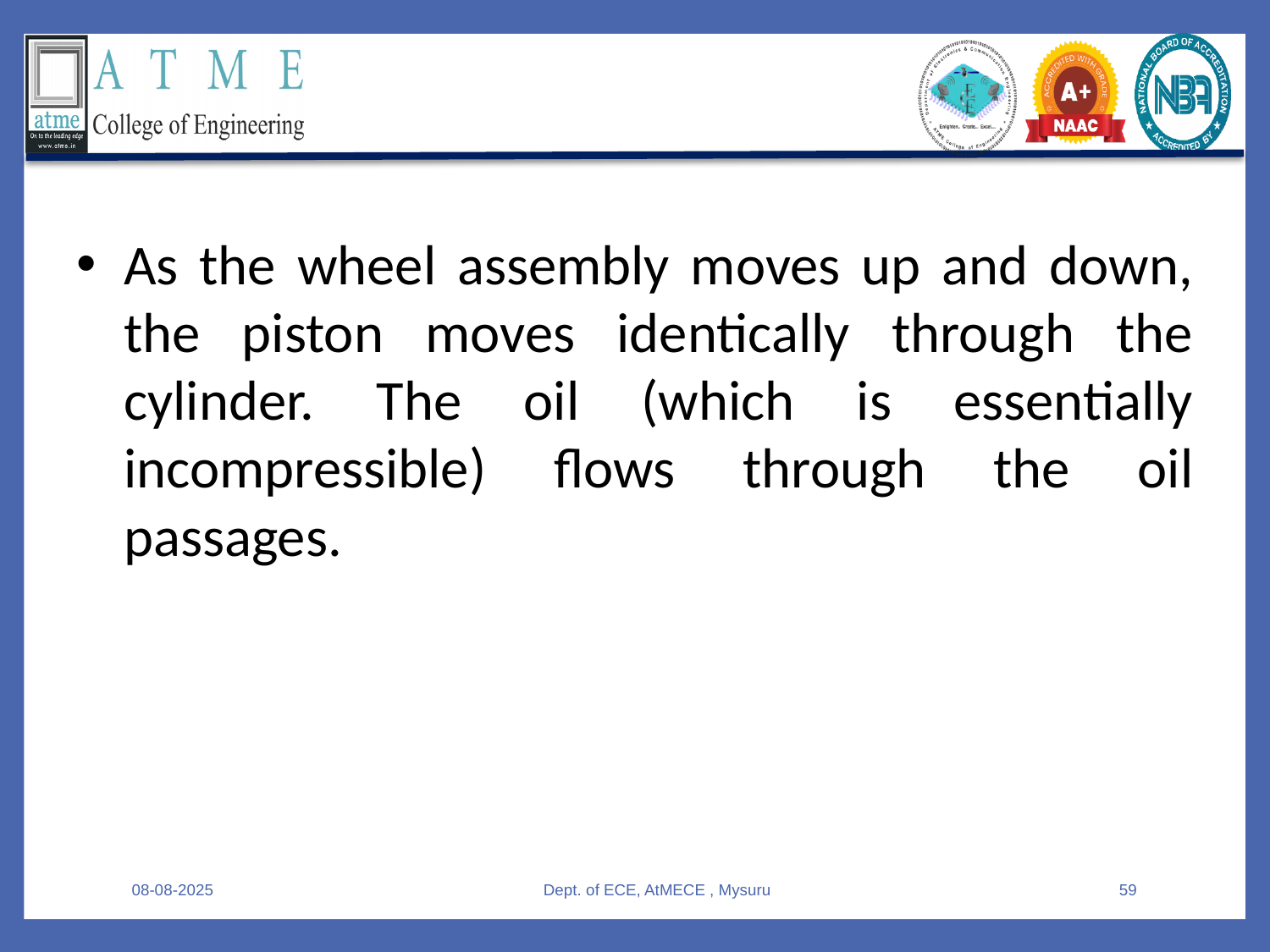

As the wheel assembly moves up and down, the piston moves identically through the cylinder. The oil (which is essentially incompressible) flows through the oil passages.

08-08-2025
Dept. of ECE, AtMECE , Mysuru
59